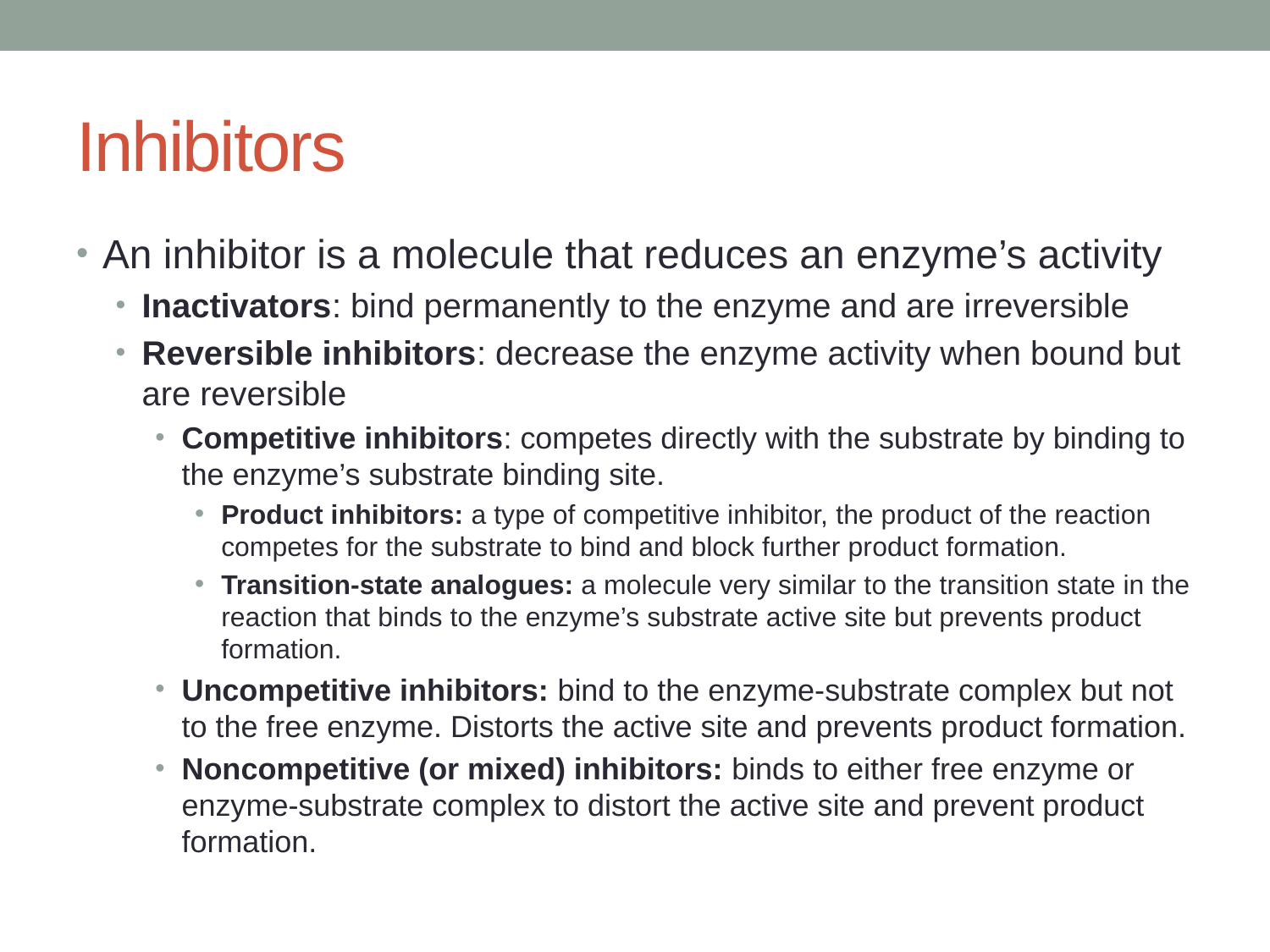

# Inhibitors
An inhibitor is a molecule that reduces an enzyme’s activity
Inactivators: bind permanently to the enzyme and are irreversible
Reversible inhibitors: decrease the enzyme activity when bound but are reversible
Competitive inhibitors: competes directly with the substrate by binding to the enzyme’s substrate binding site.
Product inhibitors: a type of competitive inhibitor, the product of the reaction competes for the substrate to bind and block further product formation.
Transition-state analogues: a molecule very similar to the transition state in the reaction that binds to the enzyme’s substrate active site but prevents product formation.
Uncompetitive inhibitors: bind to the enzyme-substrate complex but not to the free enzyme. Distorts the active site and prevents product formation.
Noncompetitive (or mixed) inhibitors: binds to either free enzyme or enzyme-substrate complex to distort the active site and prevent product formation.